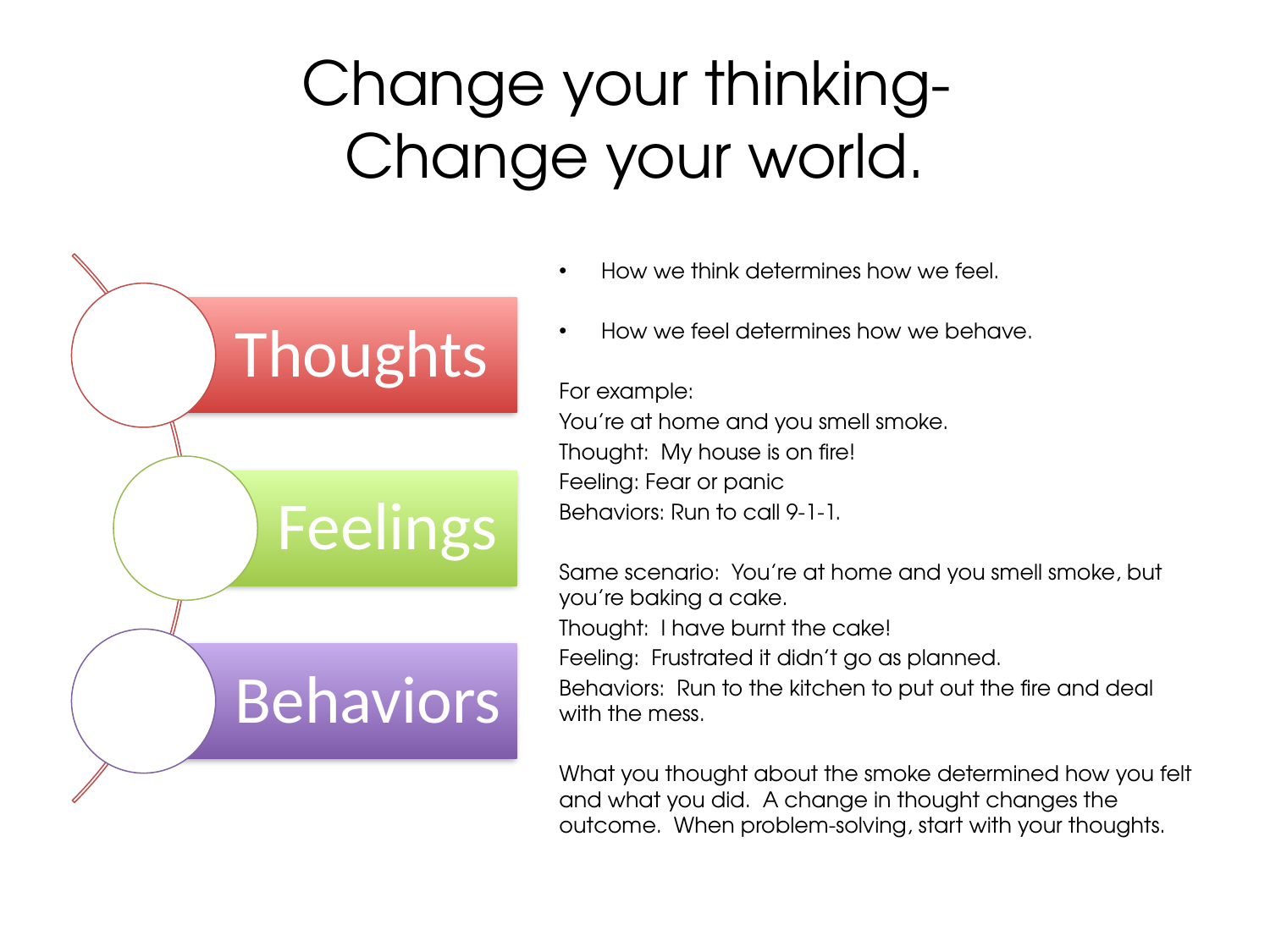

# Change your thinking- Change your world.

How we think determines how we feel.

How we feel determines how we behave.

For example:
You’re at home and you smell smoke.
Thought:  My house is on fire!
Feeling: Fear or panic
Behaviors: Run to call 9-1-1.

Same scenario:  You’re at home and you smell smoke, but you’re baking a cake.
Thought:  I have burnt the cake!
Feeling:  Frustrated it didn’t go as planned.
Behaviors:  Run to the kitchen to put out the fire and deal with the mess.

What you thought about the smoke determined how you felt and what you did.  A change in thought changes the outcome.  When problem-solving, start with your thoughts.

Thoughts
Feelings
Behaviors